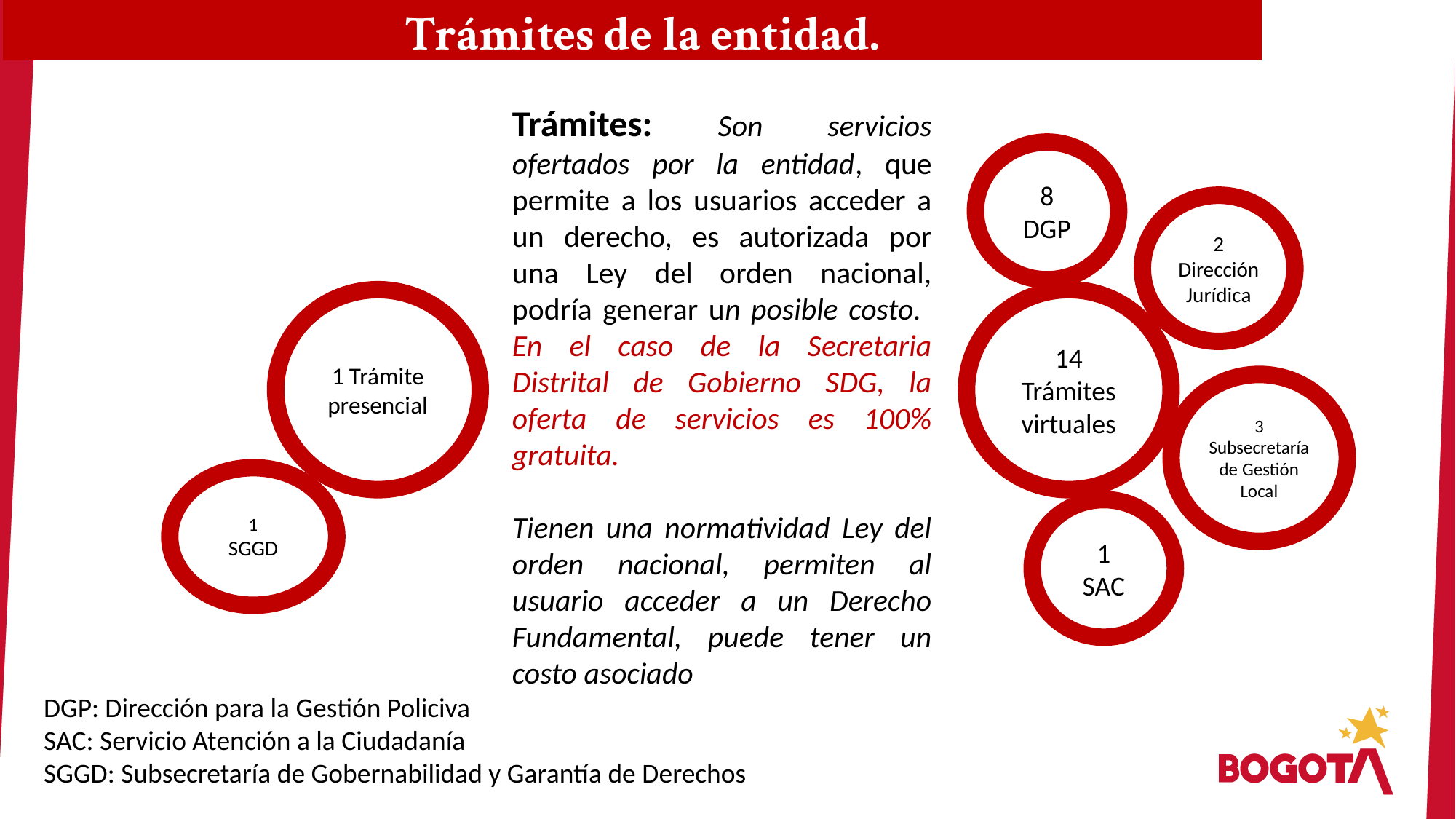

Trámites de la entidad.
Trámites: Son servicios ofertados por la entidad, que permite a los usuarios acceder a un derecho, es autorizada por una Ley del orden nacional, podría generar un posible costo.  En el caso de la Secretaria Distrital de Gobierno SDG, la oferta de servicios es 100% gratuita.

Tienen una normatividad Ley del orden nacional, permiten al usuario acceder a un Derecho Fundamental, puede tener un costo asociado

8
DGP
2
Dirección Jurídica
1 Trámite presencial
14 Trámites virtuales
3
Subsecretaría de Gestión Local
1
SGGD
1
SAC
DGP: Dirección para la Gestión Policiva
SAC: Servicio Atención a la Ciudadanía
SGGD: Subsecretaría de Gobernabilidad y Garantía de Derechos